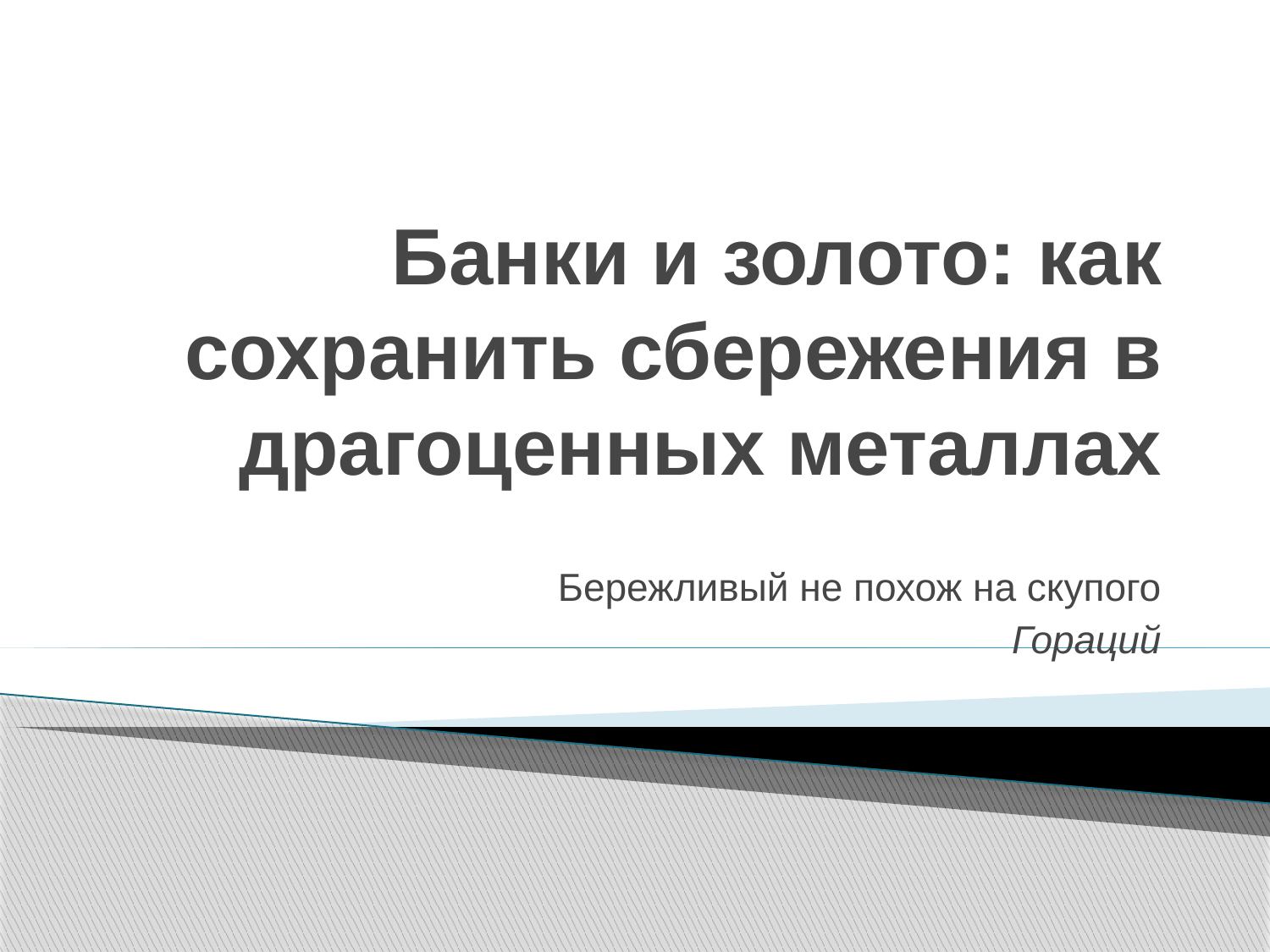

# Банки и золото: как сохранить сбережения в драгоценных металлах
Бережливый не похож на скупого
Гораций